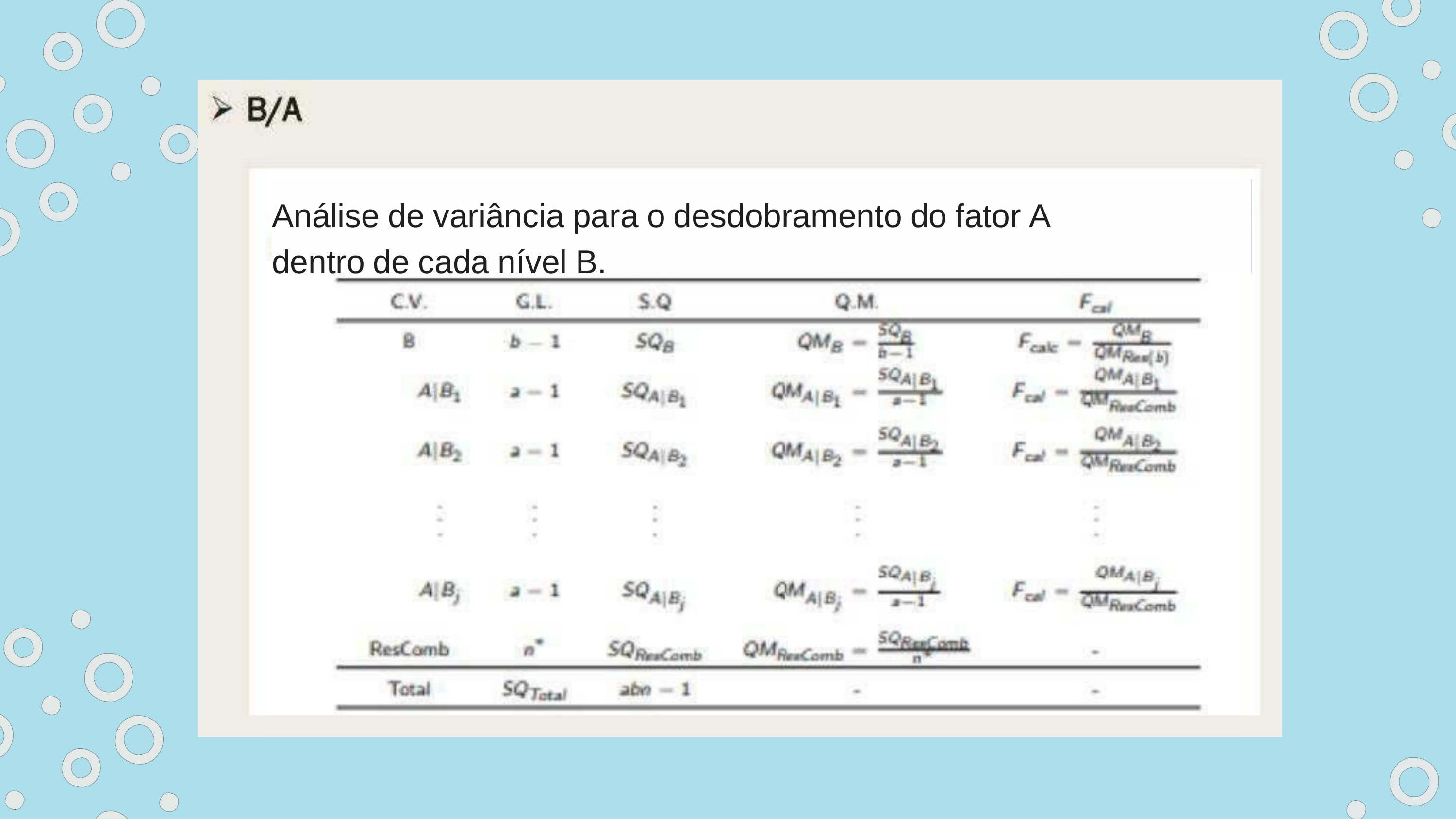

Análise de variância para o desdobramento do fator A dentro de cada nível B.